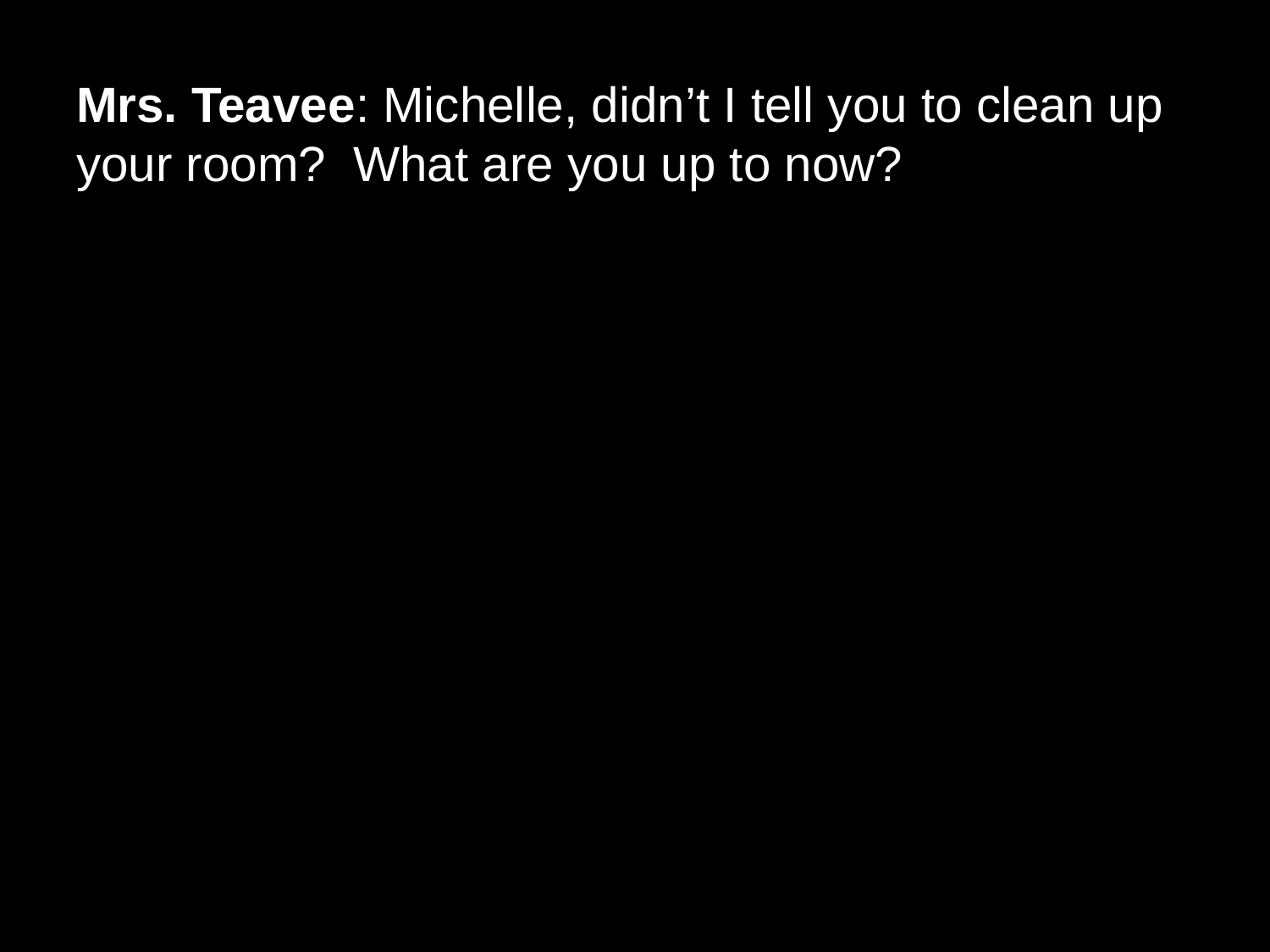

# Mrs. Teavee: Michelle, didn’t I tell you to clean up your room?  What are you up to now?